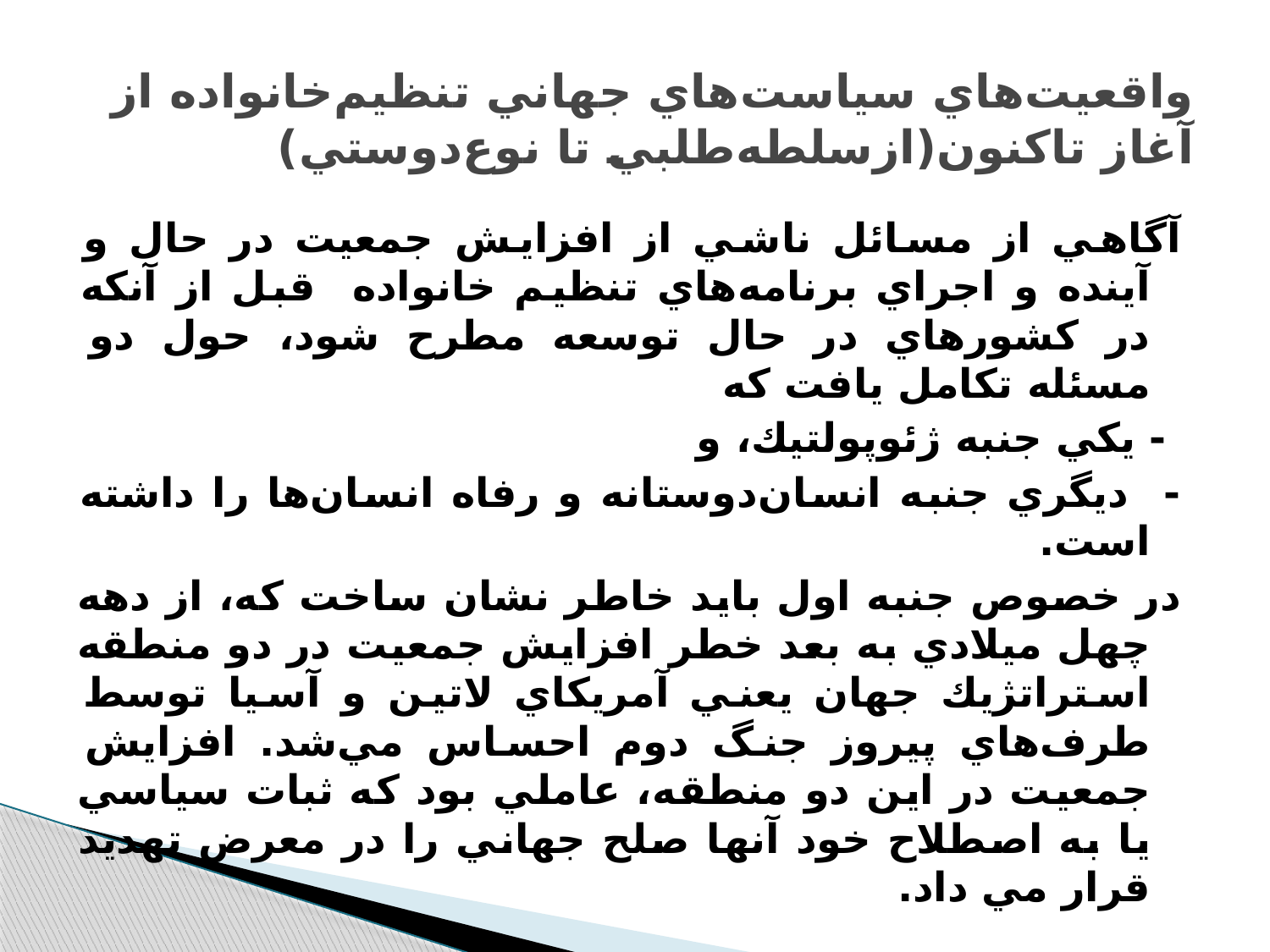

# واقعيت‌هاي سياست‌هاي جهاني تنظيم‌خانواده از آغاز تا‌كنون(ازسلطه‌طلبي تا نوع‌دوستي)
آگاهي از مسائل ناشي از افزايش جمعيت در حال و آينده و اجراي برنامه‌هاي تنظيم خانواده  قبل از آنكه در كشورهاي در حال توسعه مطرح شود، حول دو مسئله تكامل يافت كه
 - يكي جنبه ژئوپولتيك، و
-  ديگري جنبه انسان‌دوستانه و رفاه انسان‌ها را داشته است.
در خصوص جنبه اول بايد خاطر نشان ساخت كه، از دهه چهل ميلادي به بعد خطر افزايش جمعيت در دو منطقه استراتژيك جهان يعني آمريكاي لاتين و آسيا توسط طرف‌هاي پيروز جنگ دوم احساس مي‌شد. افزايش جمعيت در اين دو منطقه، عاملي بود كه ثبات سياسي يا به اصطلاح خود آنها صلح جهاني را در معرض تهديد قرار‌ مي داد.